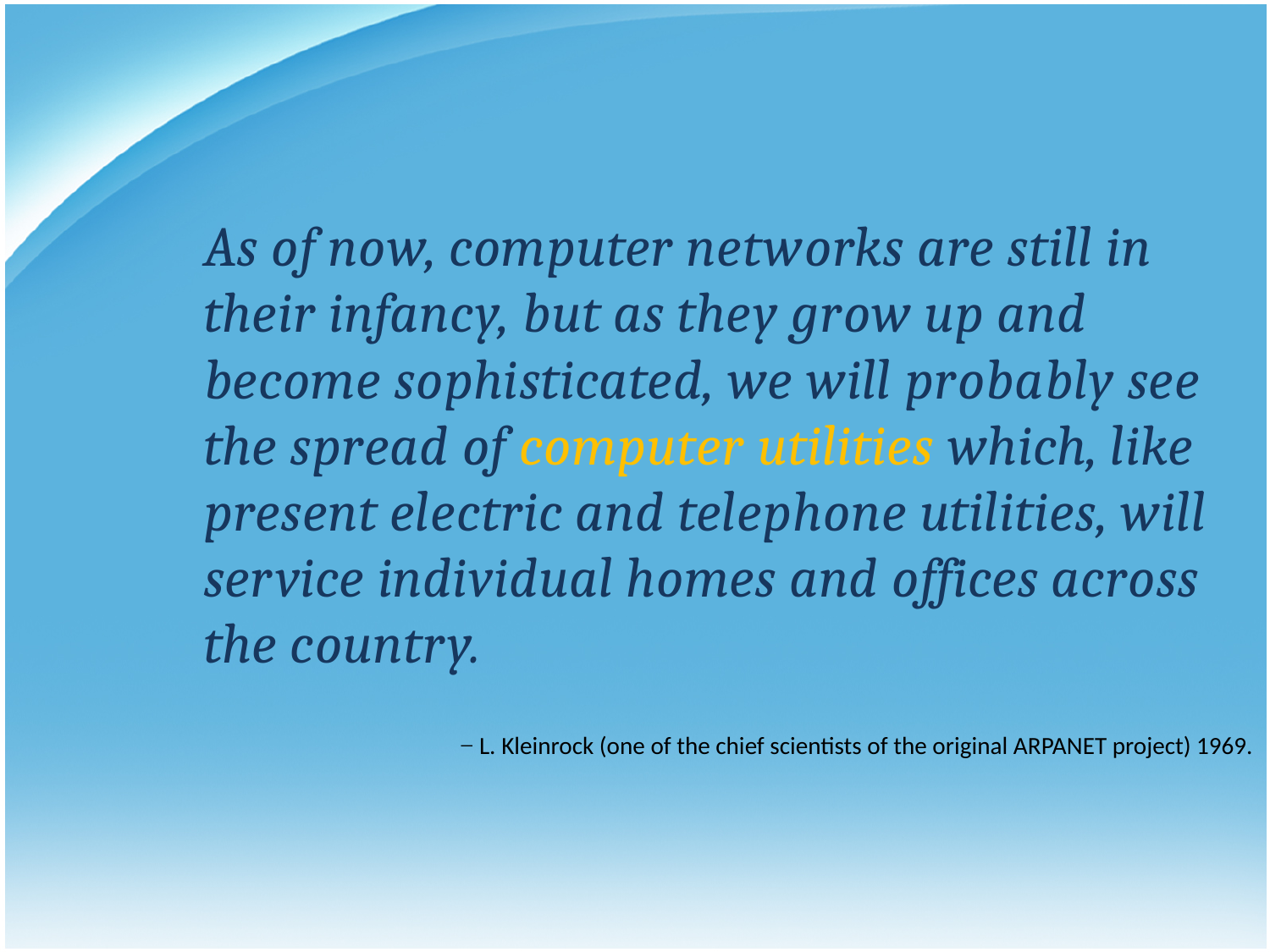

As of now, computer networks are still in their infancy, but as they grow up and become sophisticated, we will probably see the spread of computer utilities which, like present electric and telephone utilities, will service individual homes and offices across the country.

− L. Kleinrock (one of the chief scientists of the original ARPANET project) 1969.